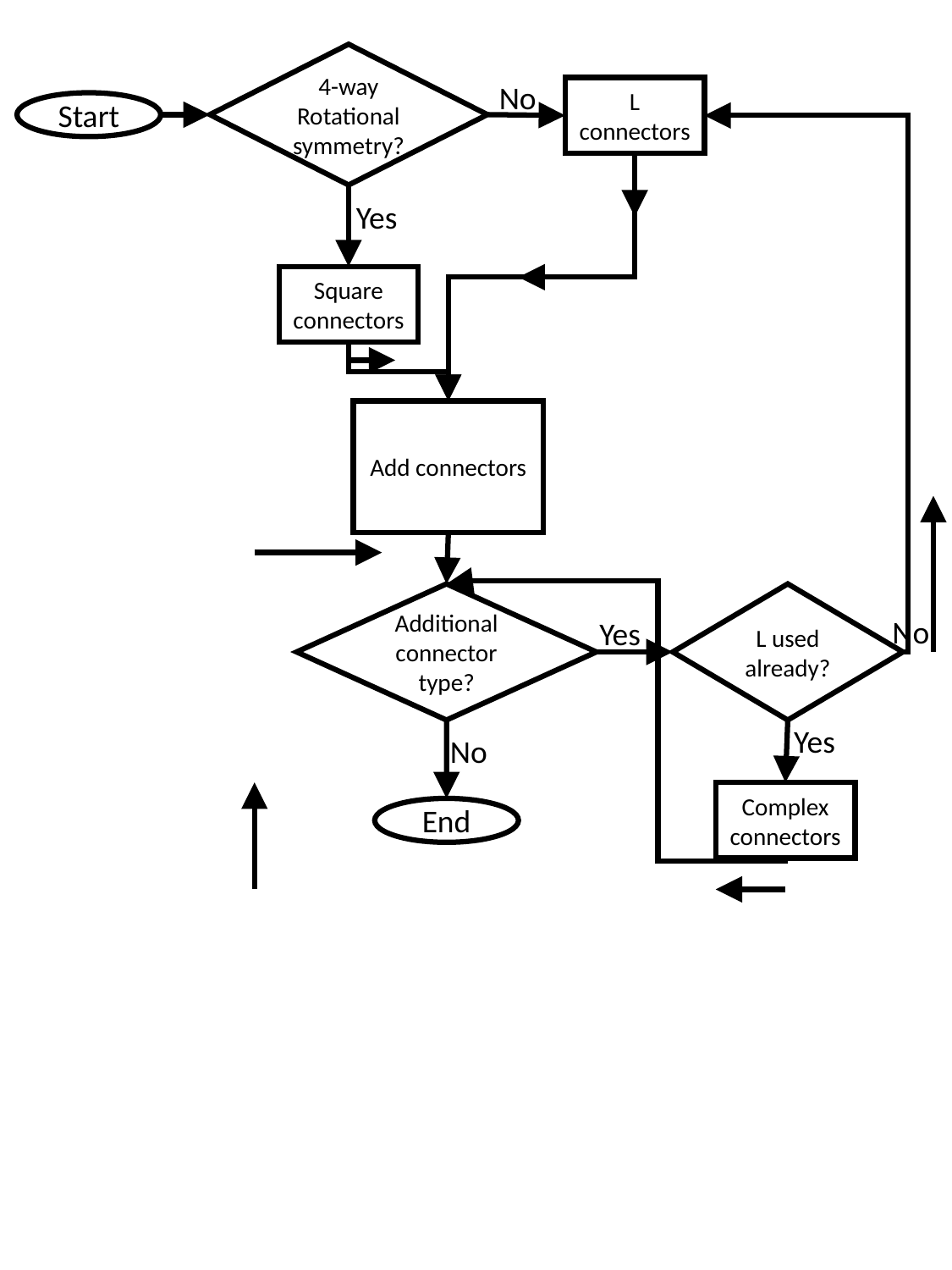

4-way Rotational symmetry?
No
L connectors
Start
Yes
Square connectors
Add connectors
L used already?
Additional connector type?
No
Yes
Yes
No
Complex connectors
End